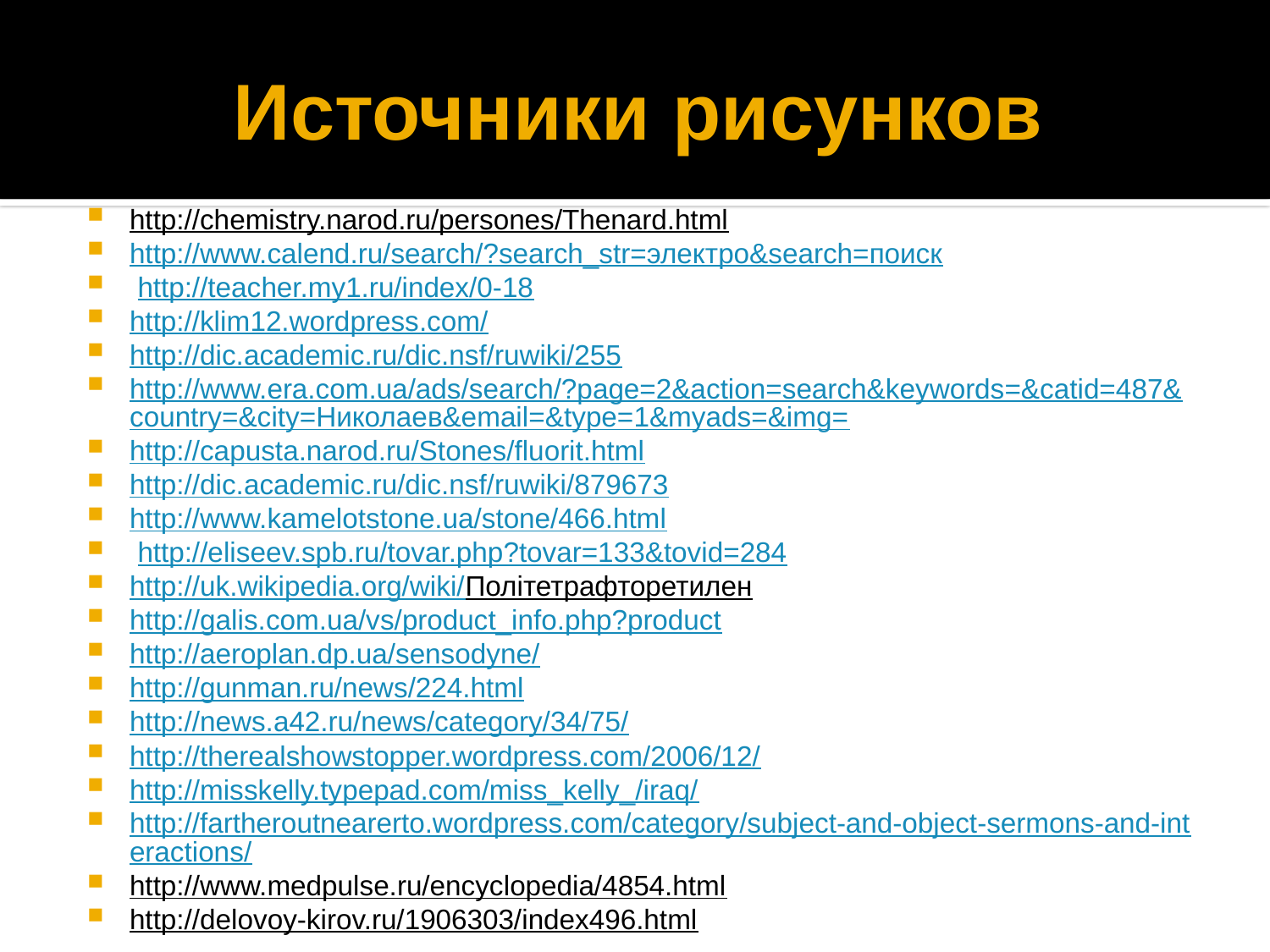

# Источники рисунков
http://chemistry.narod.ru/persones/Thenard.html
http://www.calend.ru/search/?search_str=электро&search=поиск
 http://teacher.my1.ru/index/0-18
http://klim12.wordpress.com/
http://dic.academic.ru/dic.nsf/ruwiki/255
http://www.era.com.ua/ads/search/?page=2&action=search&keywords=&catid=487&country=&city=Николаев&email=&type=1&myads=&img=
http://capusta.narod.ru/Stones/fluorit.html
http://dic.academic.ru/dic.nsf/ruwiki/879673
http://www.kamelotstone.ua/stone/466.html
 http://eliseev.spb.ru/tovar.php?tovar=133&tovid=284
http://uk.wikipedia.org/wiki/Політетрафторетилен
http://galis.com.ua/vs/product_info.php?product
http://aeroplan.dp.ua/sensodyne/
http://gunman.ru/news/224.html
http://news.a42.ru/news/category/34/75/
http://therealshowstopper.wordpress.com/2006/12/
http://misskelly.typepad.com/miss_kelly_/iraq/
http://fartheroutnearerto.wordpress.com/category/subject-and-object-sermons-and-interactions/
http://www.medpulse.ru/encyclopedia/4854.html
http://delovoy-kirov.ru/1906303/index496.html